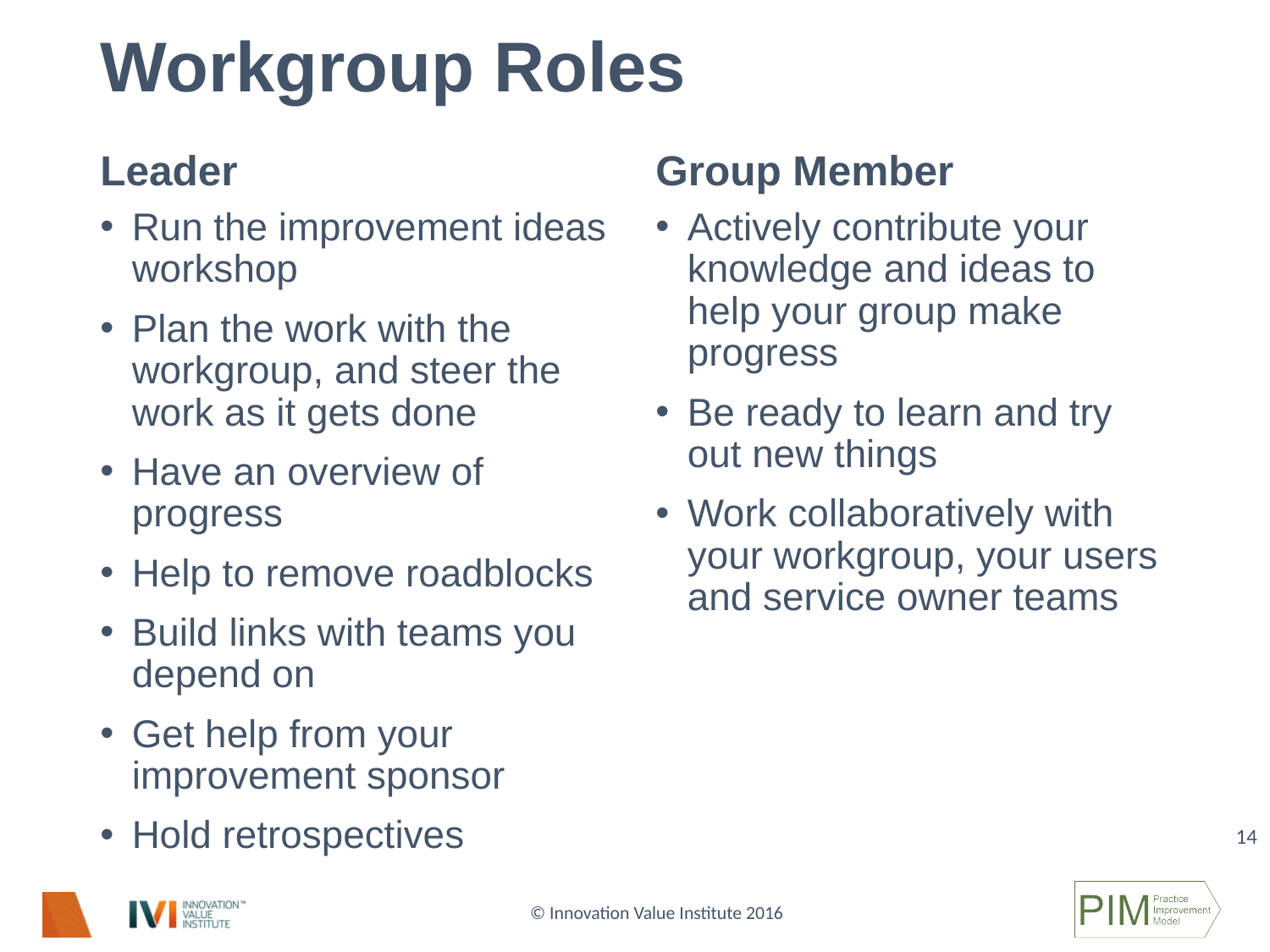

# Workgroup Roles
Leader
Group Member
Run the improvement ideas workshop
Plan the work with the workgroup, and steer the work as it gets done
Have an overview of progress
Help to remove roadblocks
Build links with teams you depend on
Get help from your improvement sponsor
Hold retrospectives
Actively contribute your knowledge and ideas to help your group make progress
Be ready to learn and try out new things
Work collaboratively with your workgroup, your users and service owner teams
14